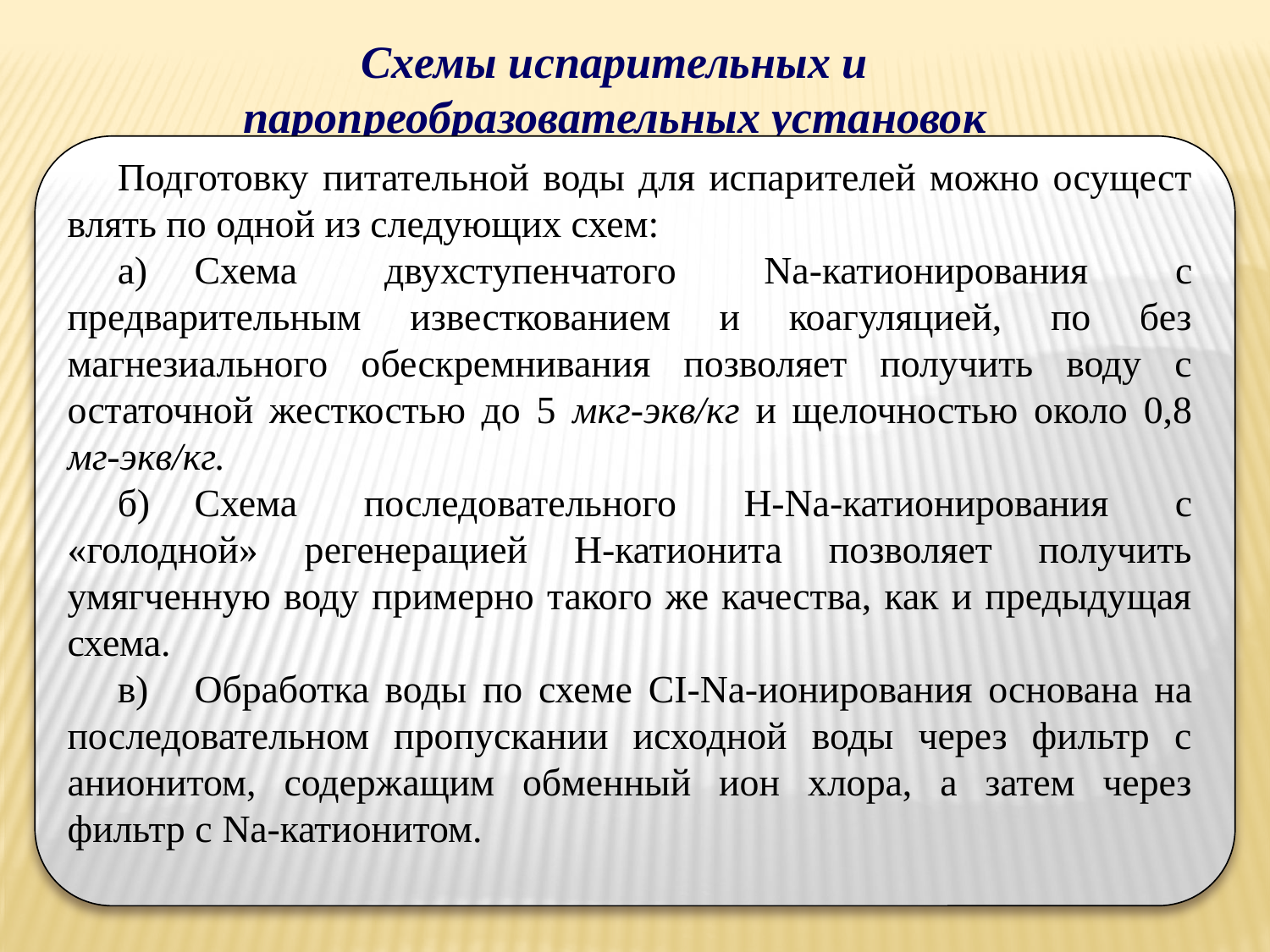

Схемы испарительных и паропреобразовательных установок

Подготовку питательной воды для испарителей можно осущест­влять по одной из следующих схем:
а)	Схема двухступенчатого Na-катионирования с предварительным известкованием и коагуляцией, по без магнезиального обескремнивания позволяет получить воду с остаточной жесткостью до 5 мкг-экв/кг и щелочностью около 0,8 мг-экв/кг.
б)	Схема последовательного H-Na-катионирования с «голодной» регенерацией Н-катионита позволяет получить умягченную воду примерно такого же качества, как и предыдущая схема.
в)	Обработка воды по схеме CI-Na-ионирования основана на
последовательном пропускании исходной воды через фильтр с анионитом, содержащим обменный ион хлора, а затем через фильтр с Na-катионитом.